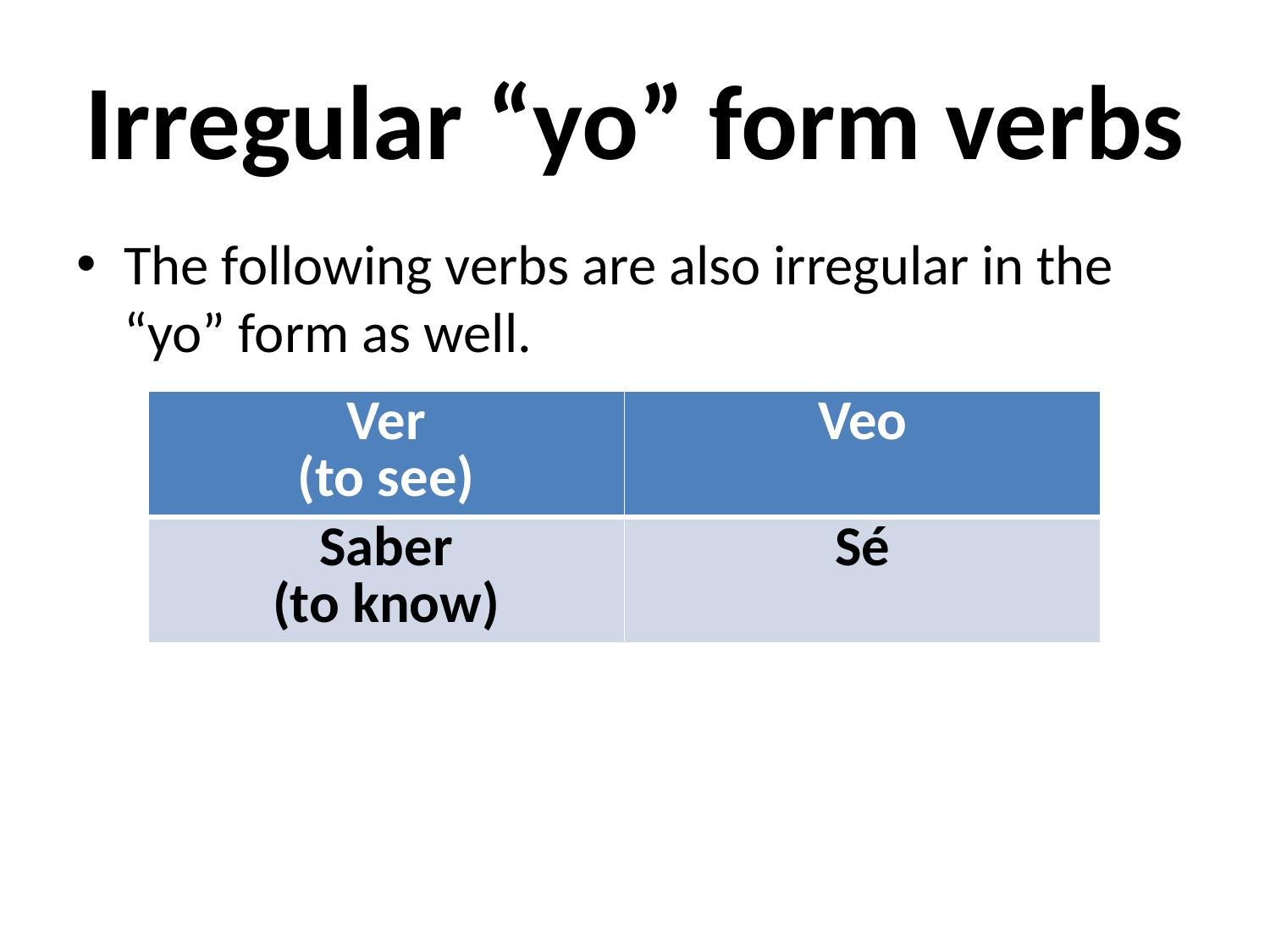

# Irregular “yo” form verbs
The following verbs are also irregular in the “yo” form as well.

| Ver (to see) | Veo |
| --- | --- |
| Saber (to know) | Sé |